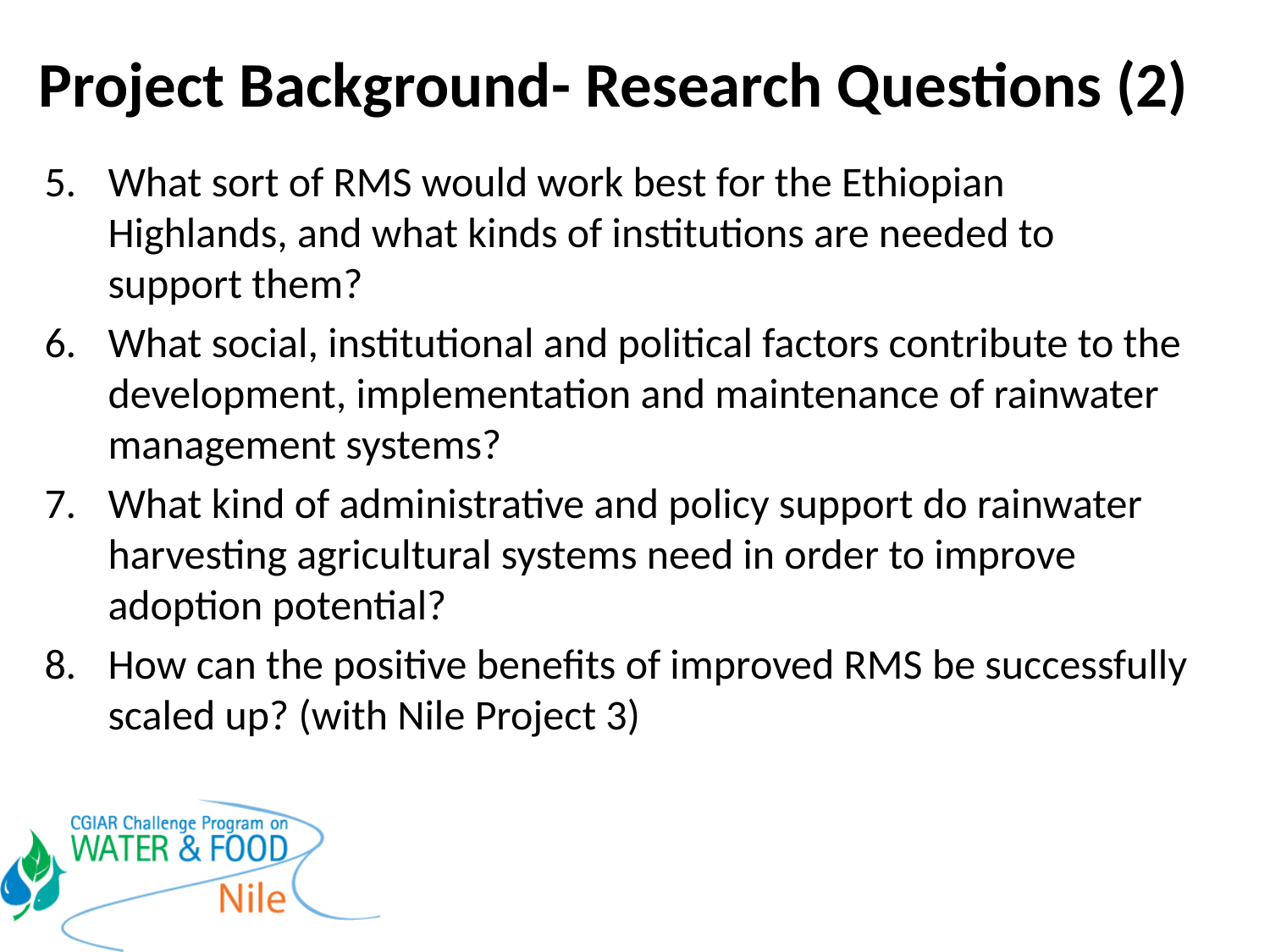

# Project Background- Research Questions (2)
What sort of RMS would work best for the Ethiopian Highlands, and what kinds of institutions are needed to support them?
What social, institutional and political factors contribute to the development, implementation and maintenance of rainwater management systems?
What kind of administrative and policy support do rainwater harvesting agricultural systems need in order to improve adoption potential?
How can the positive benefits of improved RMS be successfully scaled up? (with Nile Project 3)